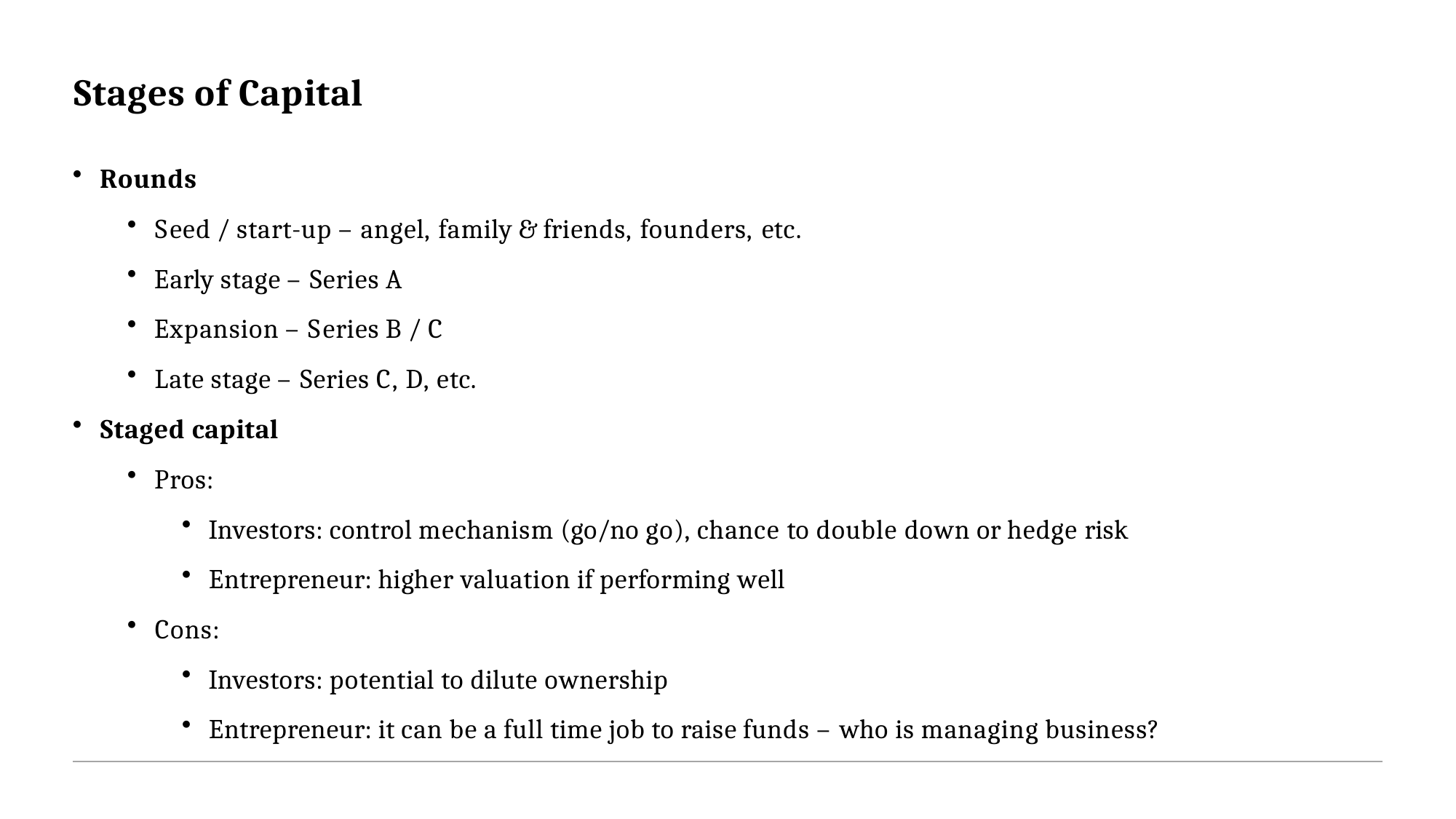

# Stages of Capital
Rounds
Seed / start-up – angel, family & friends, founders, etc.
Early stage – Series A
Expansion – Series B / C
Late stage – Series C, D, etc.
Staged capital
Pros:
Investors: control mechanism (go/no go), chance to double down or hedge risk
Entrepreneur: higher valuation if performing well
Cons:
Investors: potential to dilute ownership
Entrepreneur: it can be a full time job to raise funds – who is managing business?